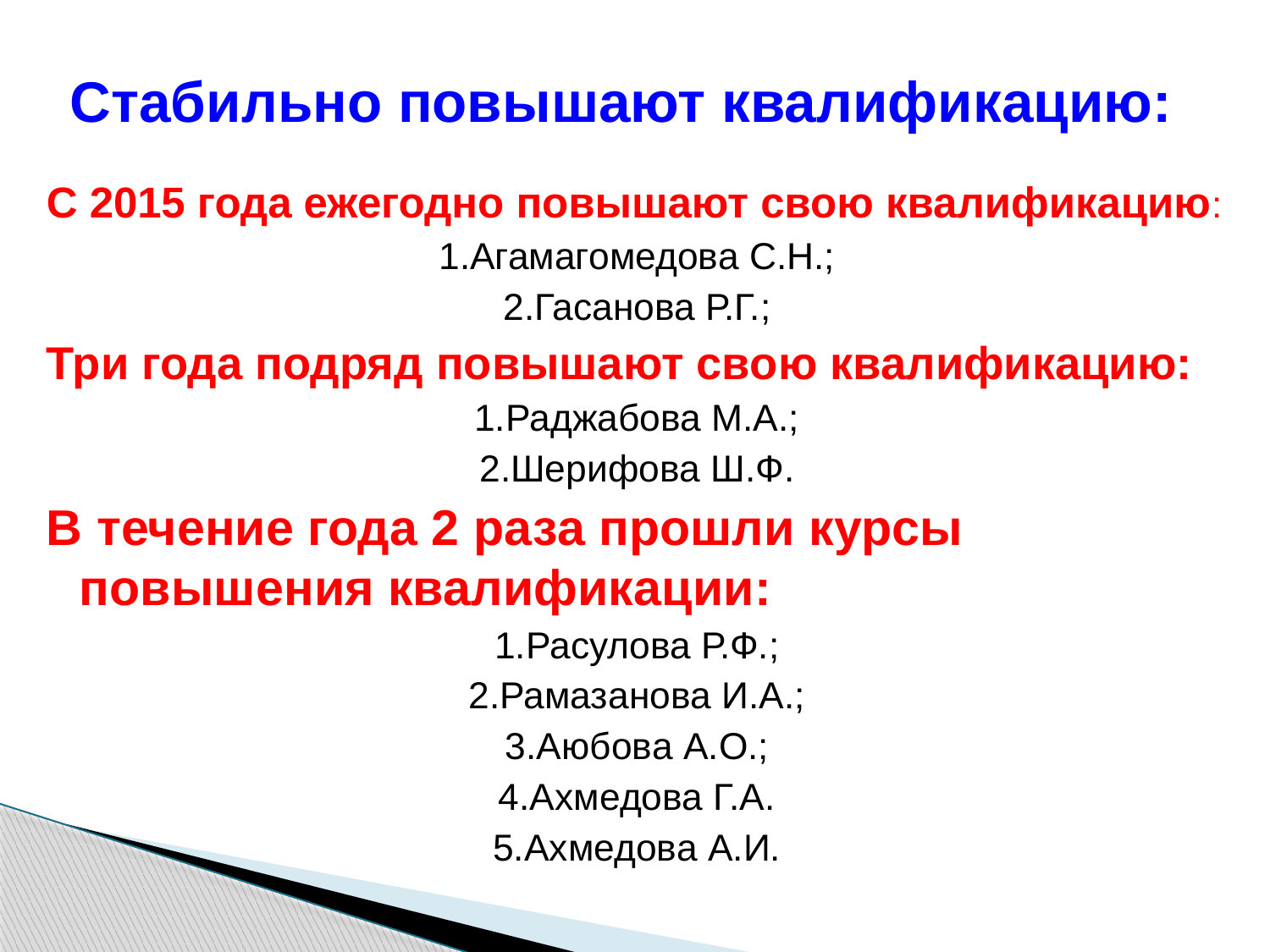

# Стабильно повышают квалификацию:
С 2015 года ежегодно повышают свою квалификацию:
1.Агамагомедова С.Н.;
2.Гасанова Р.Г.;
Три года подряд повышают свою квалификацию:
1.Раджабова М.А.;
2.Шерифова Ш.Ф.
В течение года 2 раза прошли курсы повышения квалификации:
1.Расулова Р.Ф.;
2.Рамазанова И.А.;
3.Аюбова А.О.;
4.Ахмедова Г.А.
5.Ахмедова А.И.